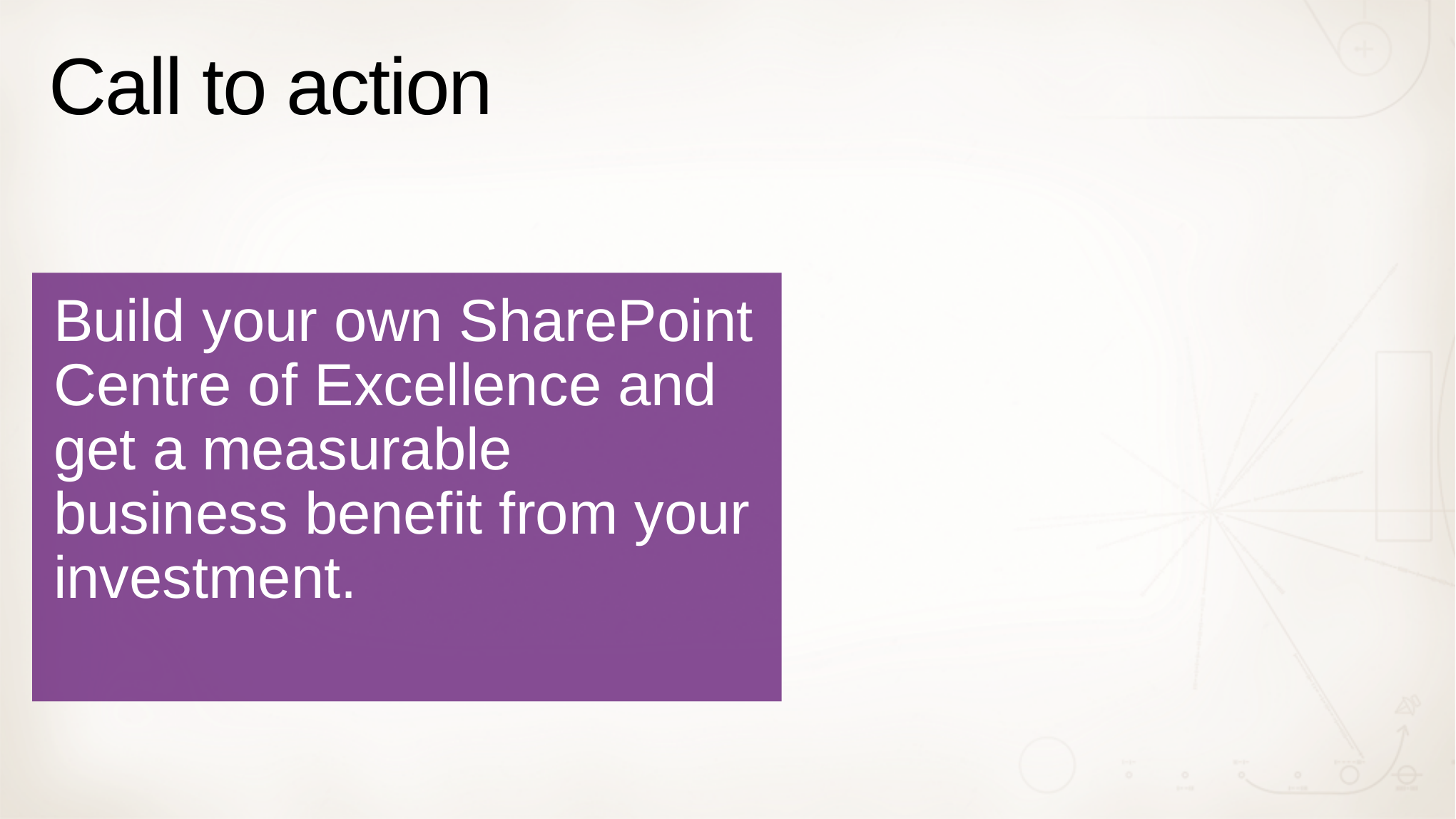

# Call to action

Build your own SharePoint Centre of Excellence and get a measurable business benefit from your investment.